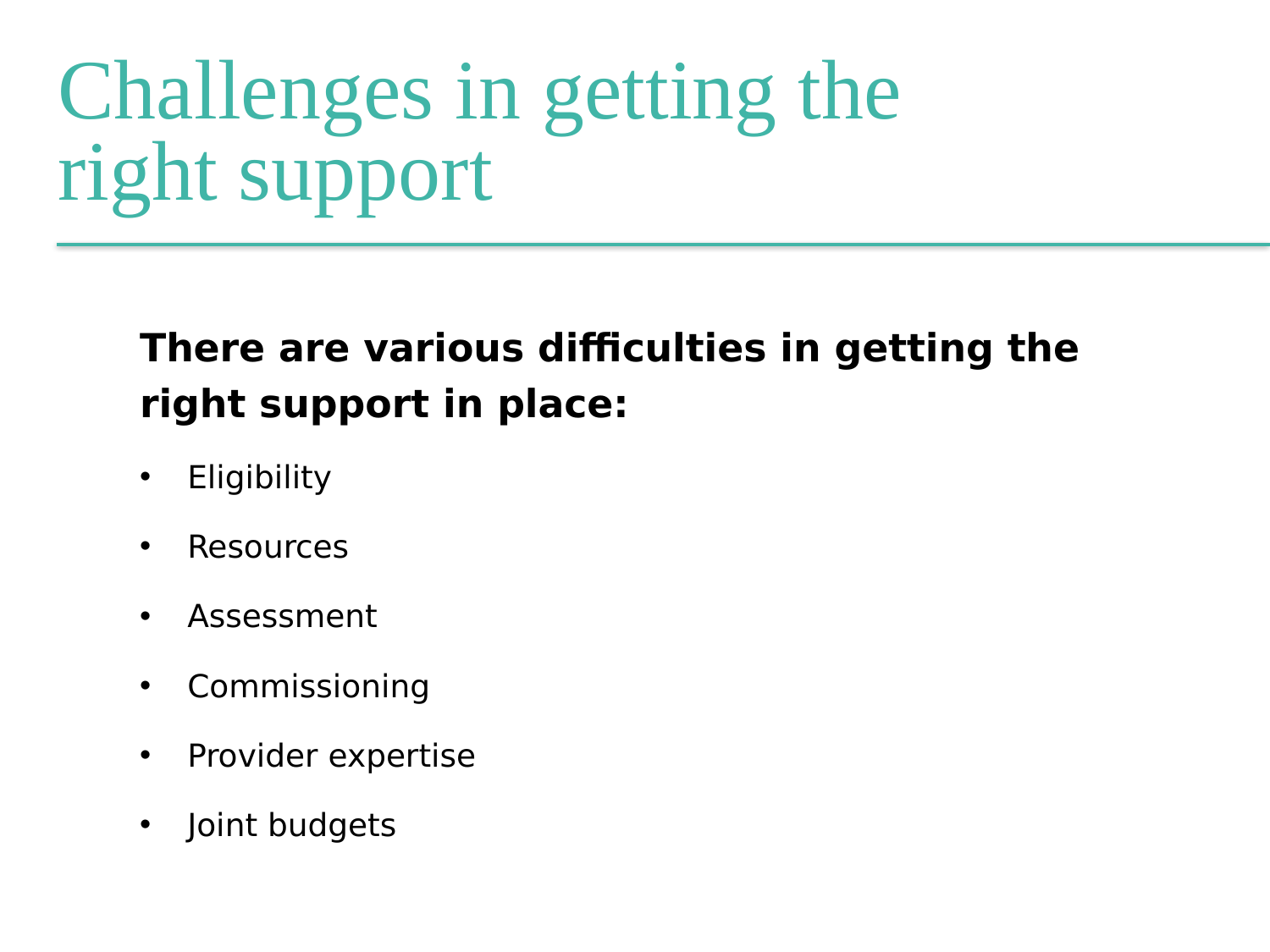

Challenges in getting the right support
There are various difficulties in getting the right support in place:
Eligibility
Resources
Assessment
Commissioning
Provider expertise
Joint budgets